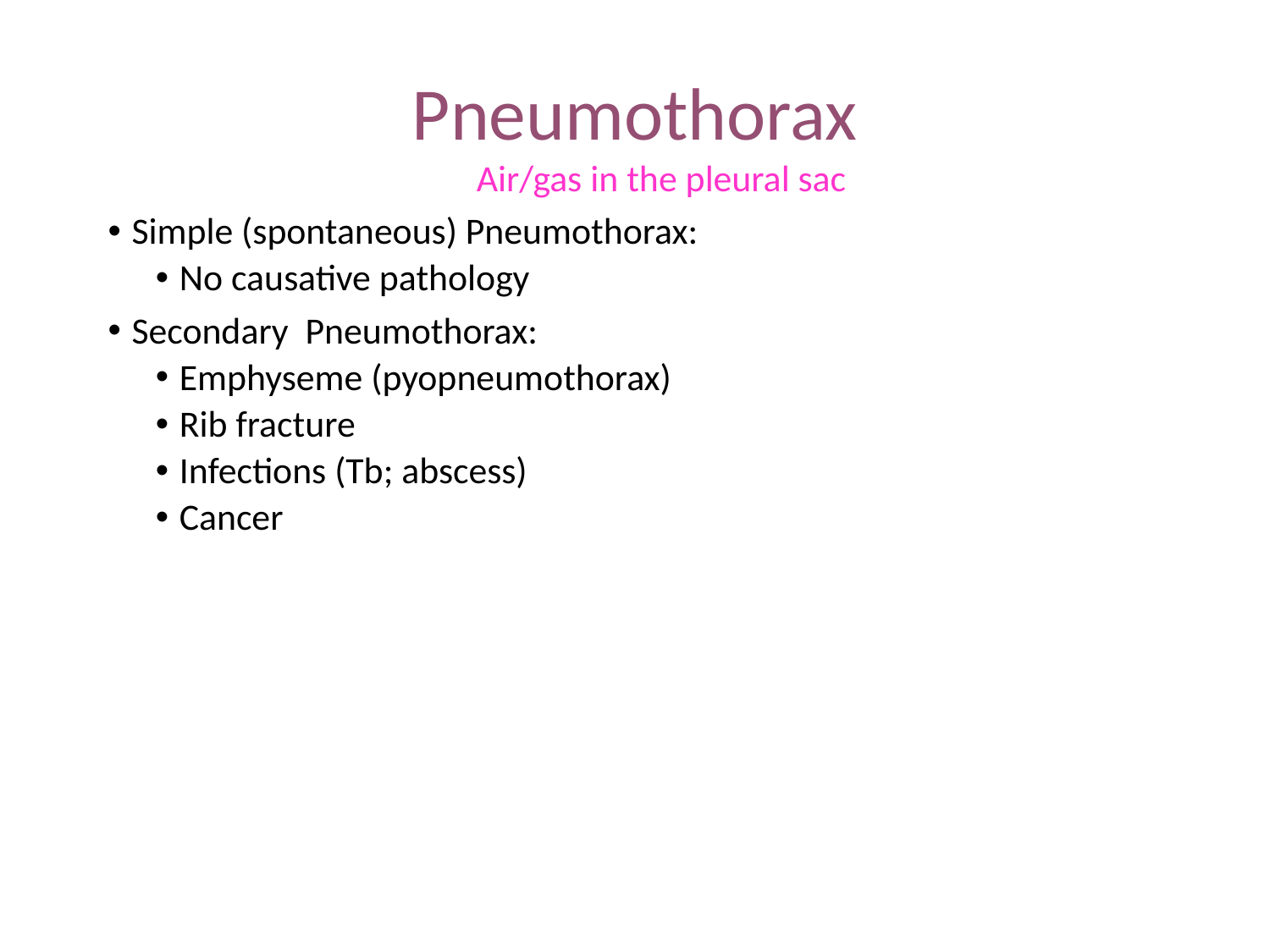

# Pneumothorax

Air/gas in the pleural sac
Simple (spontaneous) Pneumothorax:
No causative pathology
Secondary  Pneumothorax:
Emphyseme (pyopneumothorax)
Rib fracture
Infections (Tb; abscess)
Cancer